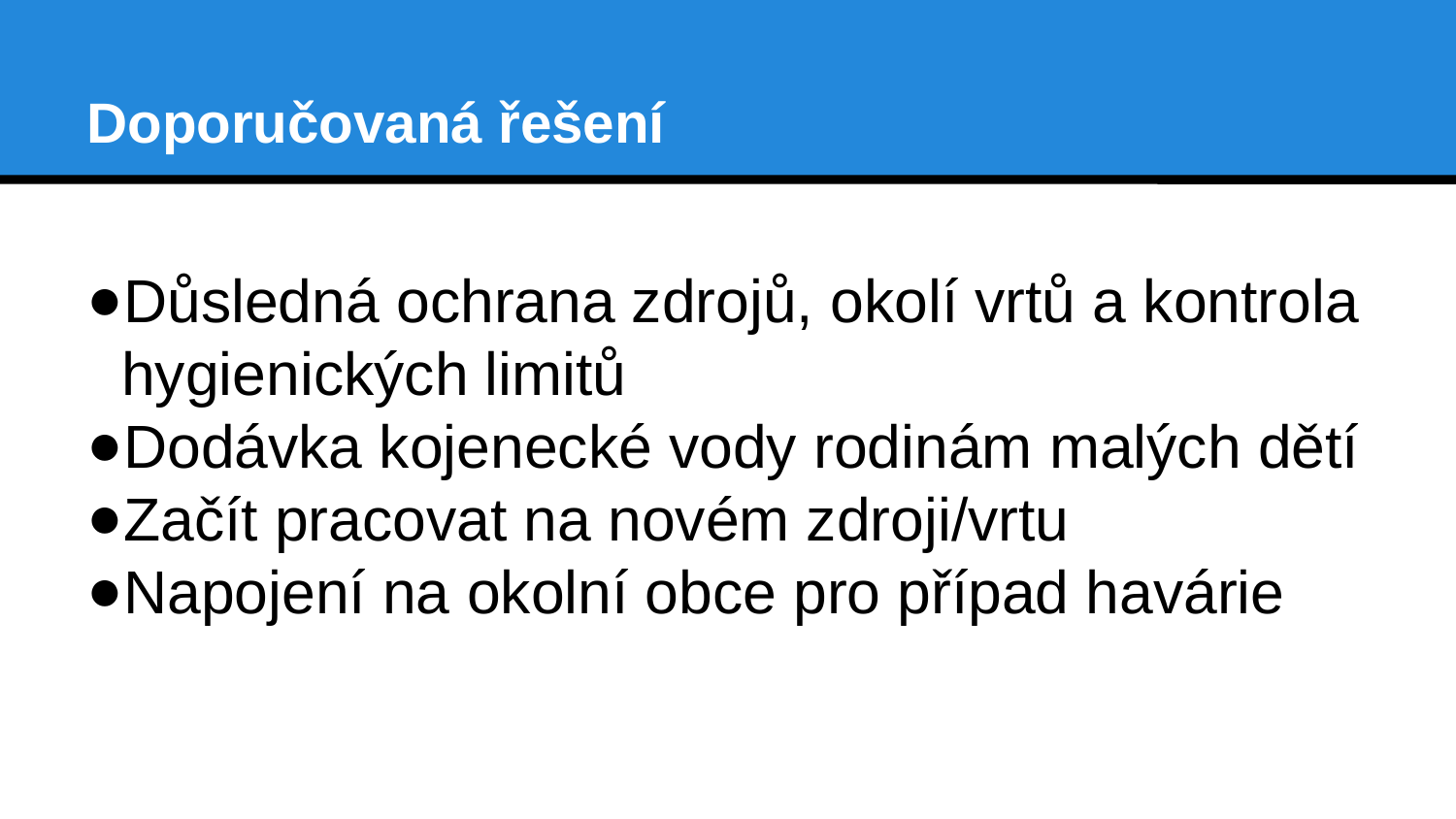

Doporučovaná řešení
Důsledná ochrana zdrojů, okolí vrtů a kontrola hygienických limitů
Dodávka kojenecké vody rodinám malých dětí
Začít pracovat na novém zdroji/vrtu
Napojení na okolní obce pro případ havárie